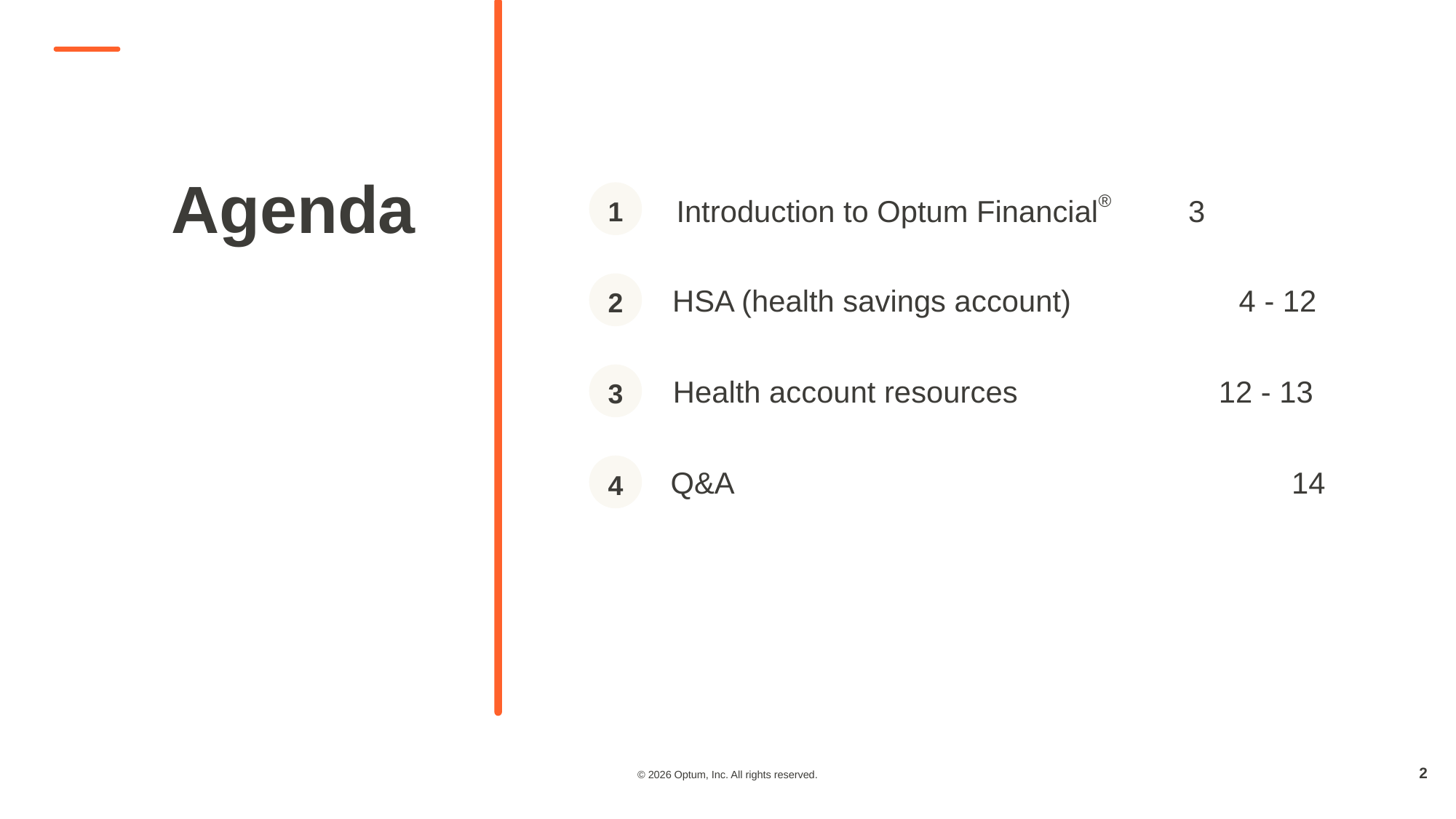

Agenda
1
Introduction to Optum Financial®	         3
2
HSA (health savings account)	     4 - 12
3
Health account resources		12 - 13
4
Q&A					         14